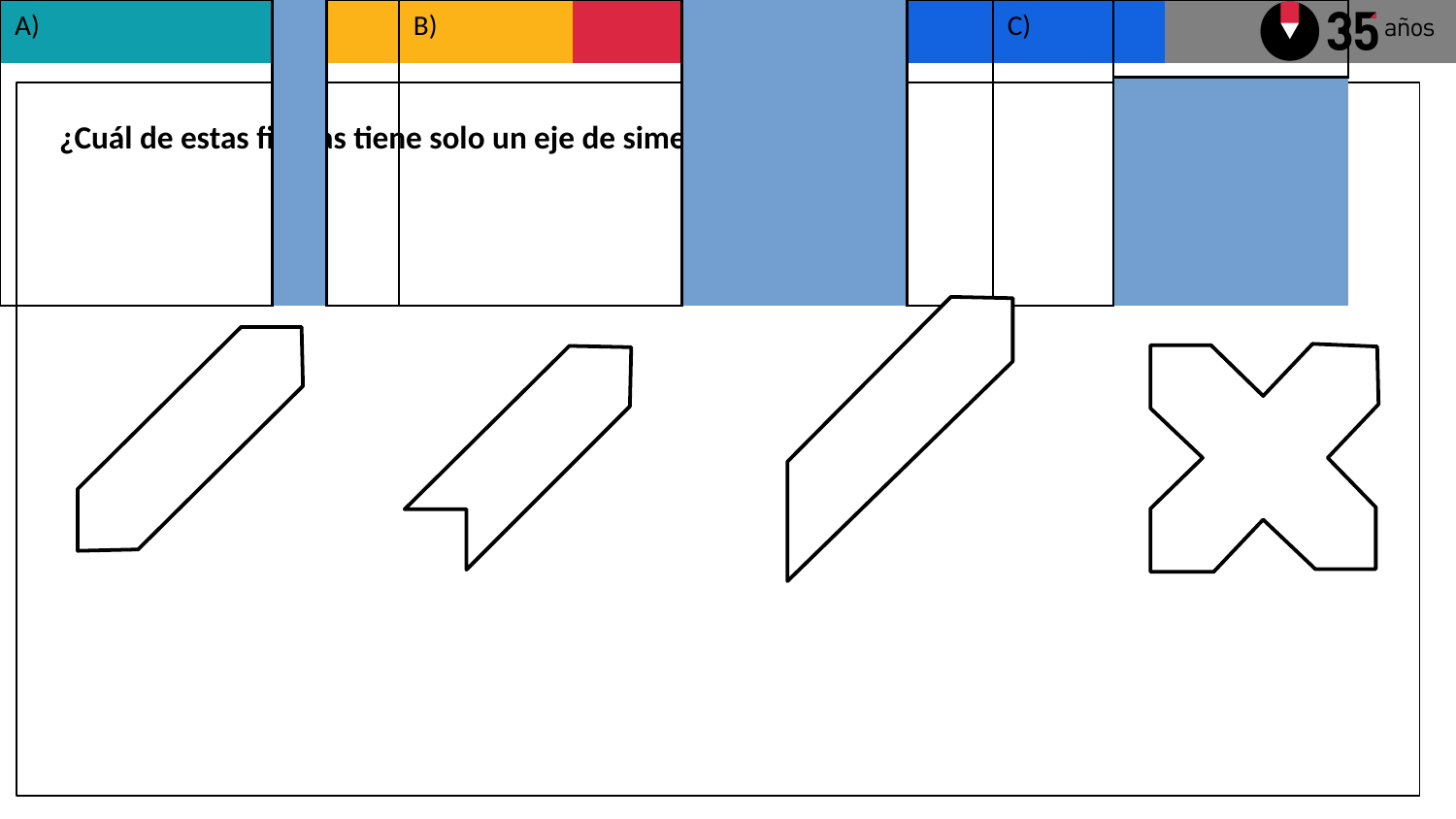

¿Cuál de estas figuras tiene solo un eje de simetría?

| A) |  |  | B) |  |  | C) |  |  | D) |  |
| --- | --- | --- | --- | --- | --- | --- | --- | --- | --- | --- |
|  |  |  |  |  |  |  |  |  |  |  |
|  |  |  |  |  |  |  |  |  |  |  |
|  |  |  |  |  |  |  |  |  |  |  |